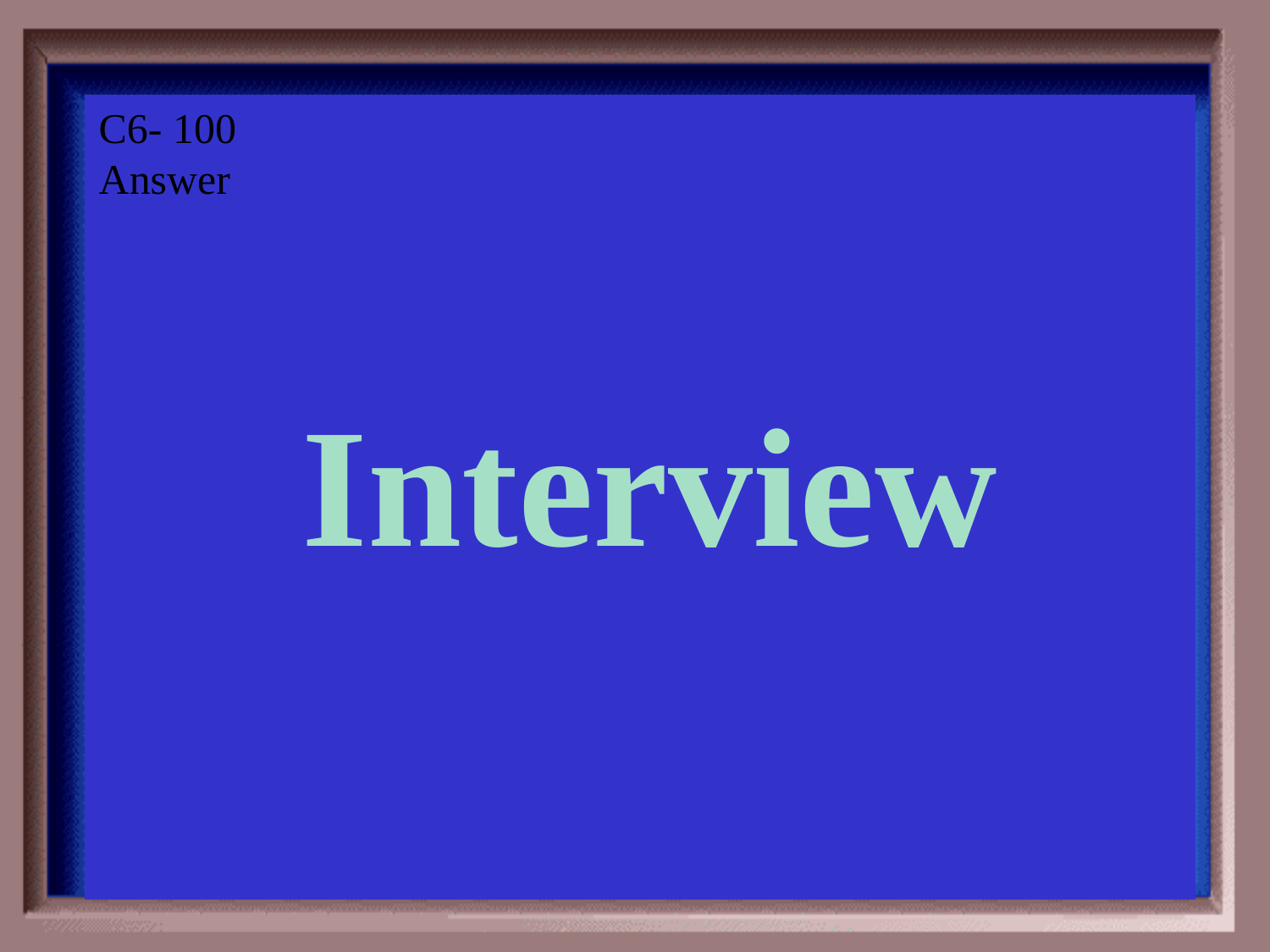

Category #6 $100 Question

C6- 100
Answer
Interview